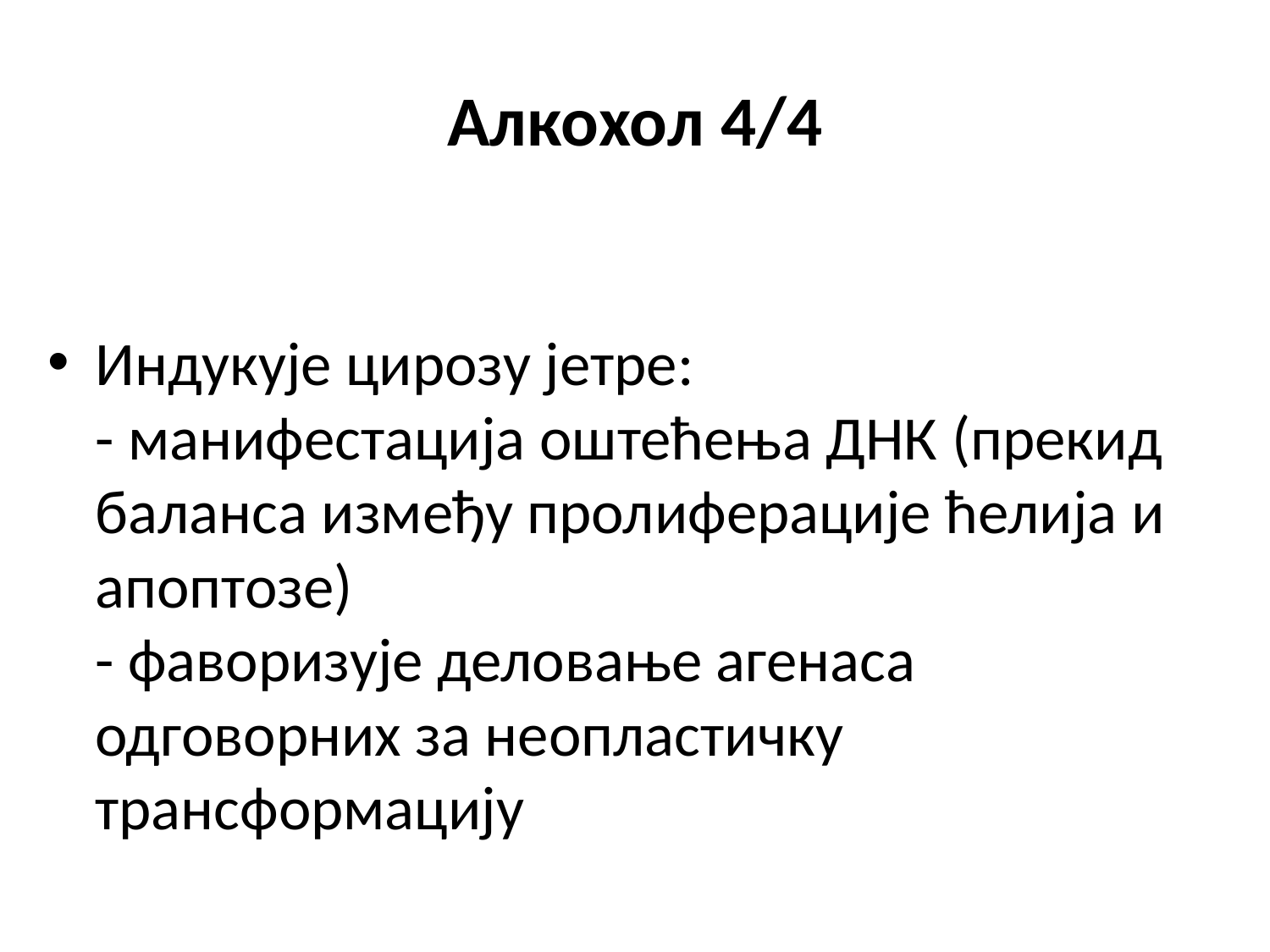

# Алкохол 4/4
Индукује цирозу јетре:
- манифестација оштећења ДНК (прекид баланса између пролиферације ћелија и апоптозе)
- фаворизује деловање агенаса одговорних за неопластичку трансформацију